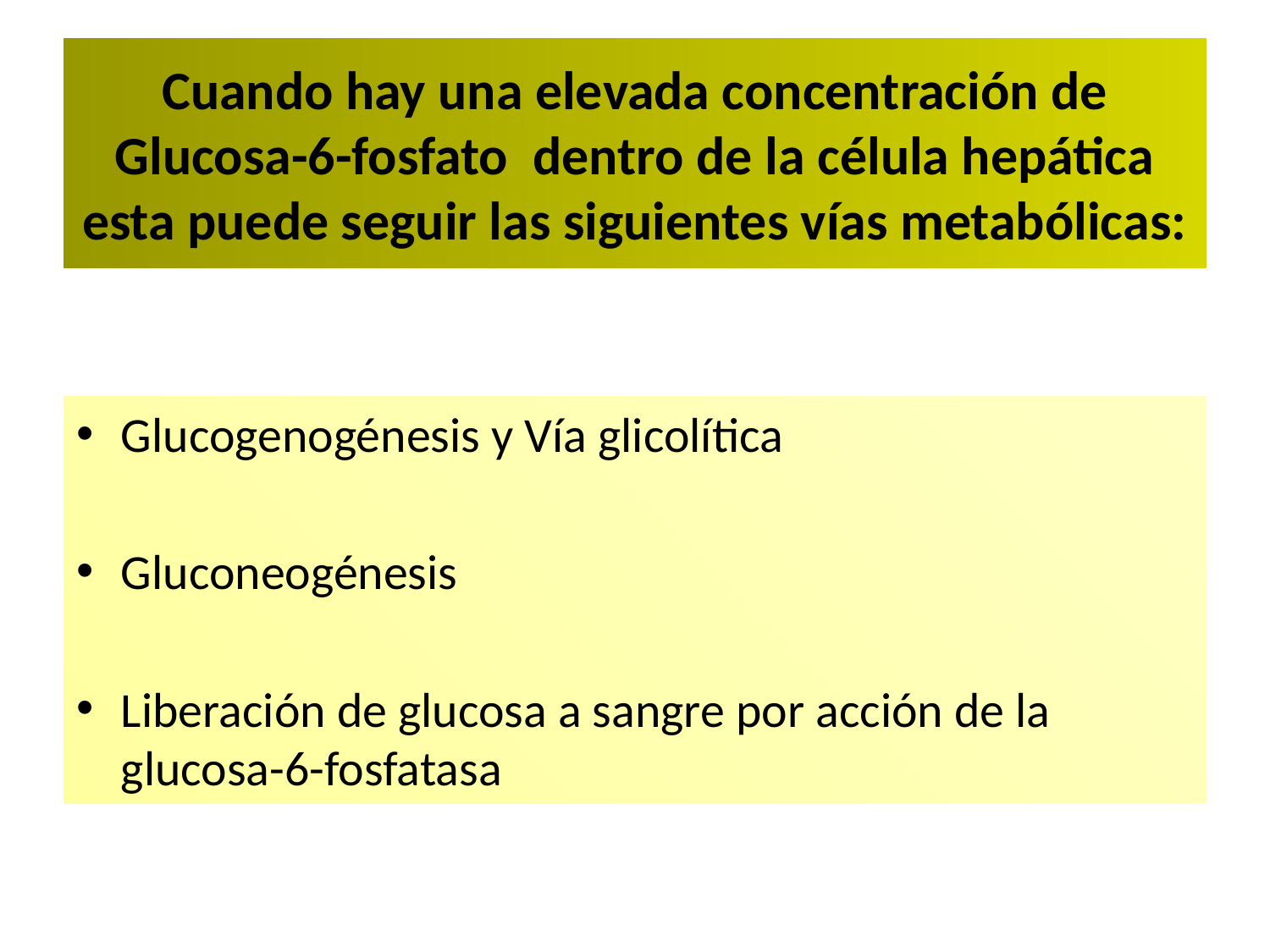

# Cuando hay una elevada concentración de Glucosa-6-fosfato  dentro de la célula hepática esta puede seguir las siguientes vías metabólicas:
Glucogenogénesis y Vía glicolítica

Gluconeogénesis

Liberación de glucosa a sangre por acción de la glucosa-6-fosfatasa